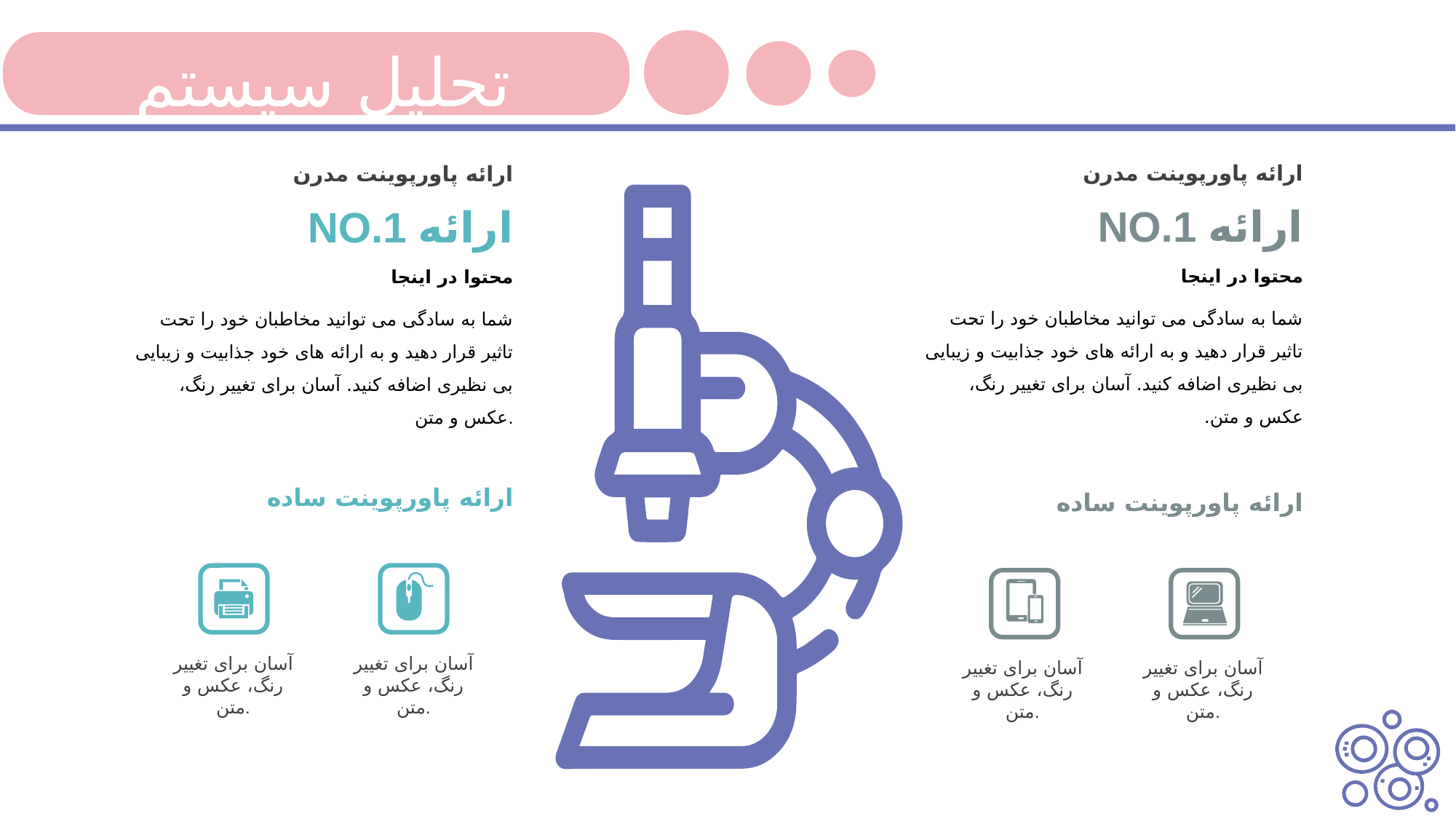

تحلیل سیستم
ارائه پاورپوینت مدرن
ارائه پاورپوینت مدرن

NO.1 ارائه
NO.1 ارائه
محتوا در اینجا
شما به سادگی می توانید مخاطبان خود را تحت تاثیر قرار دهید و به ارائه های خود جذابیت و زیبایی بی نظیری اضافه کنید. آسان برای تغییر رنگ، عکس و متن.
محتوا در اینجا
شما به سادگی می توانید مخاطبان خود را تحت تاثیر قرار دهید و به ارائه های خود جذابیت و زیبایی بی نظیری اضافه کنید. آسان برای تغییر رنگ، عکس و متن.
ارائه پاورپوینت ساده
ارائه پاورپوینت ساده

آسان برای تغییر رنگ، عکس و متن.
آسان برای تغییر رنگ، عکس و متن.
آسان برای تغییر رنگ، عکس و متن.
آسان برای تغییر رنگ، عکس و متن.